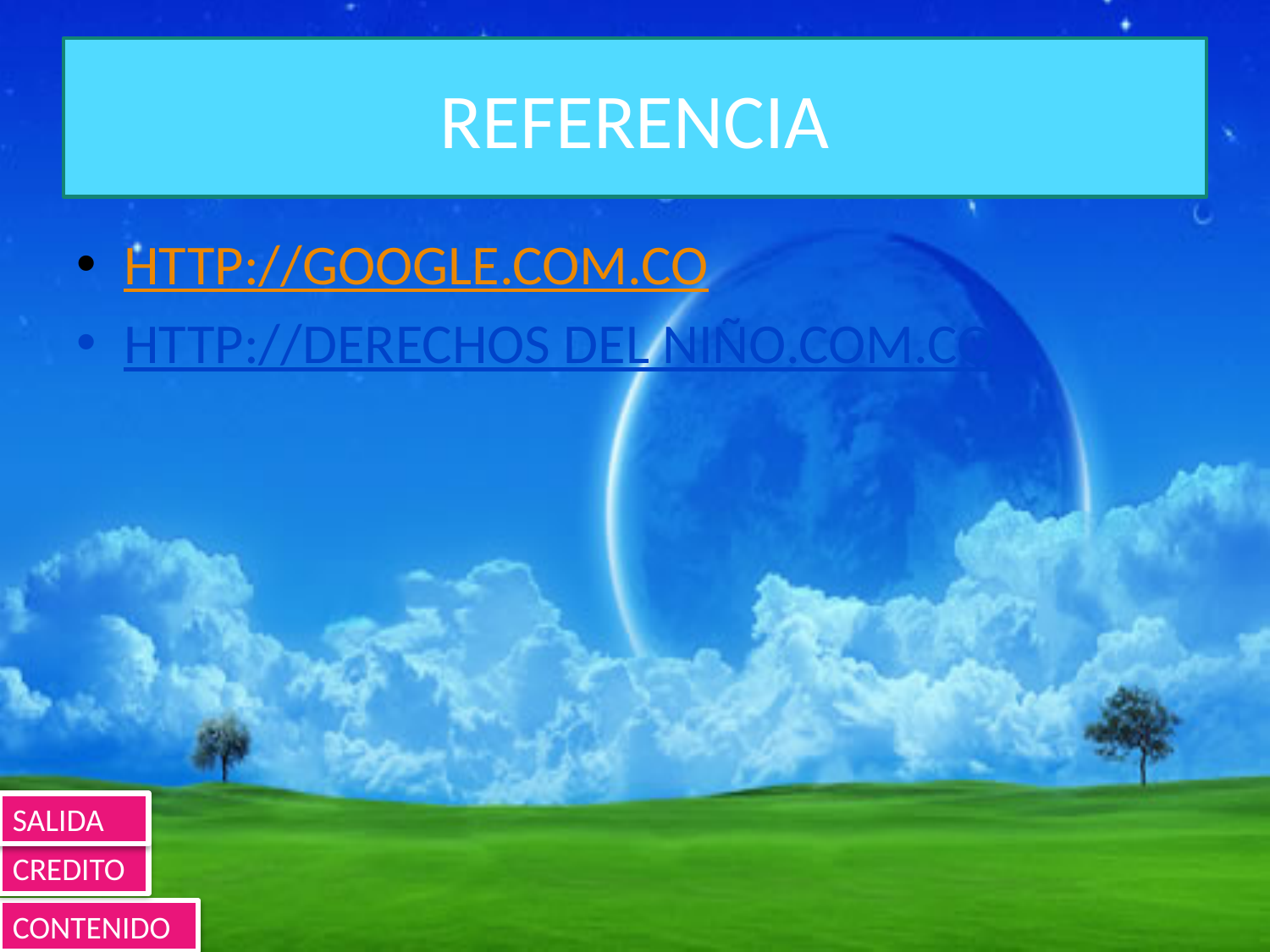

# REFERENCIA
HTTP://GOOGLE.COM.CO
HTTP://DERECHOS DEL NIÑO.COM.CO

SALIDA
CREDITO
CONTENIDO